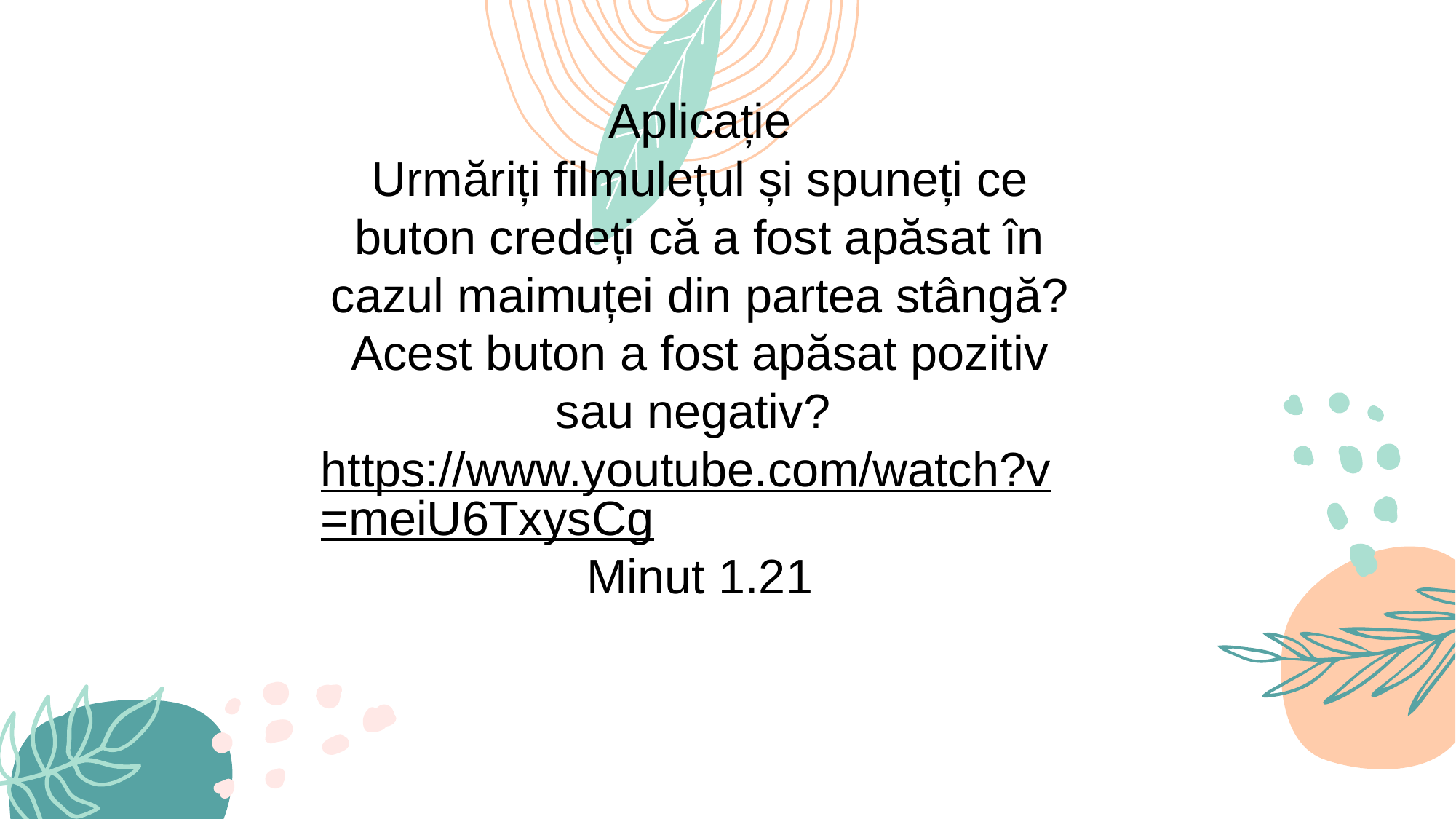

Aplicație
Urmăriți filmulețul și spuneți ce buton credeți că a fost apăsat în cazul maimuței din partea stângă? Acest buton a fost apăsat pozitiv sau negativ?
https://www.youtube.com/watch?v=meiU6TxysCg
Minut 1.21